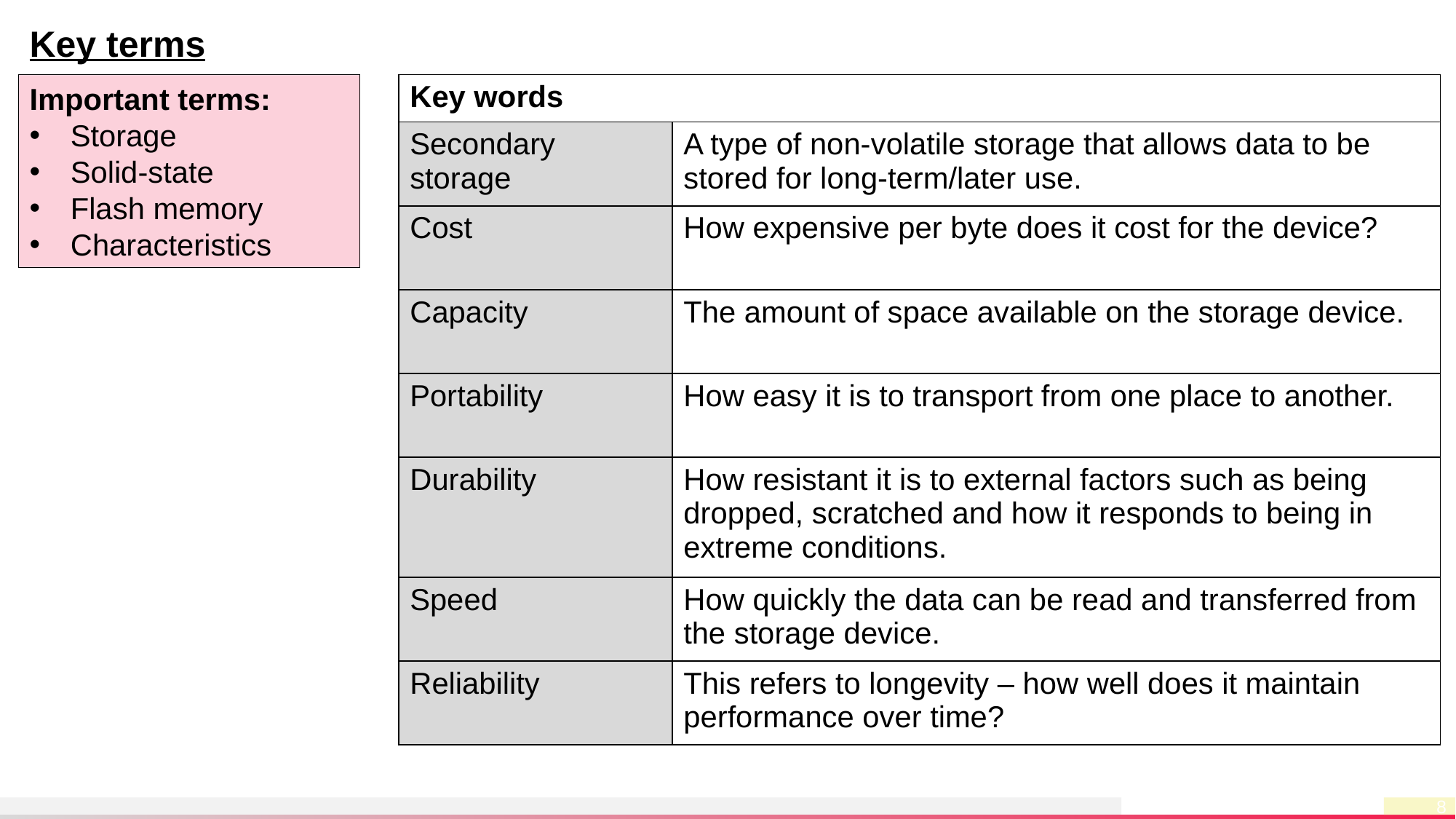

Key terms
Important terms:
Storage
Solid-state
Flash memory
Characteristics
| Key words |  |
| --- | --- |
| Secondary storage | A type of non-volatile storage that allows data to be stored for long-term/later use. |
| Cost | How expensive per byte does it cost for the device? |
| Capacity | The amount of space available on the storage device. |
| Portability | How easy it is to transport from one place to another. |
| Durability | How resistant it is to external factors such as being dropped, scratched and how it responds to being in extreme conditions. |
| Speed | How quickly the data can be read and transferred from the storage device. |
| Reliability | This refers to longevity – how well does it maintain performance over time? |
8